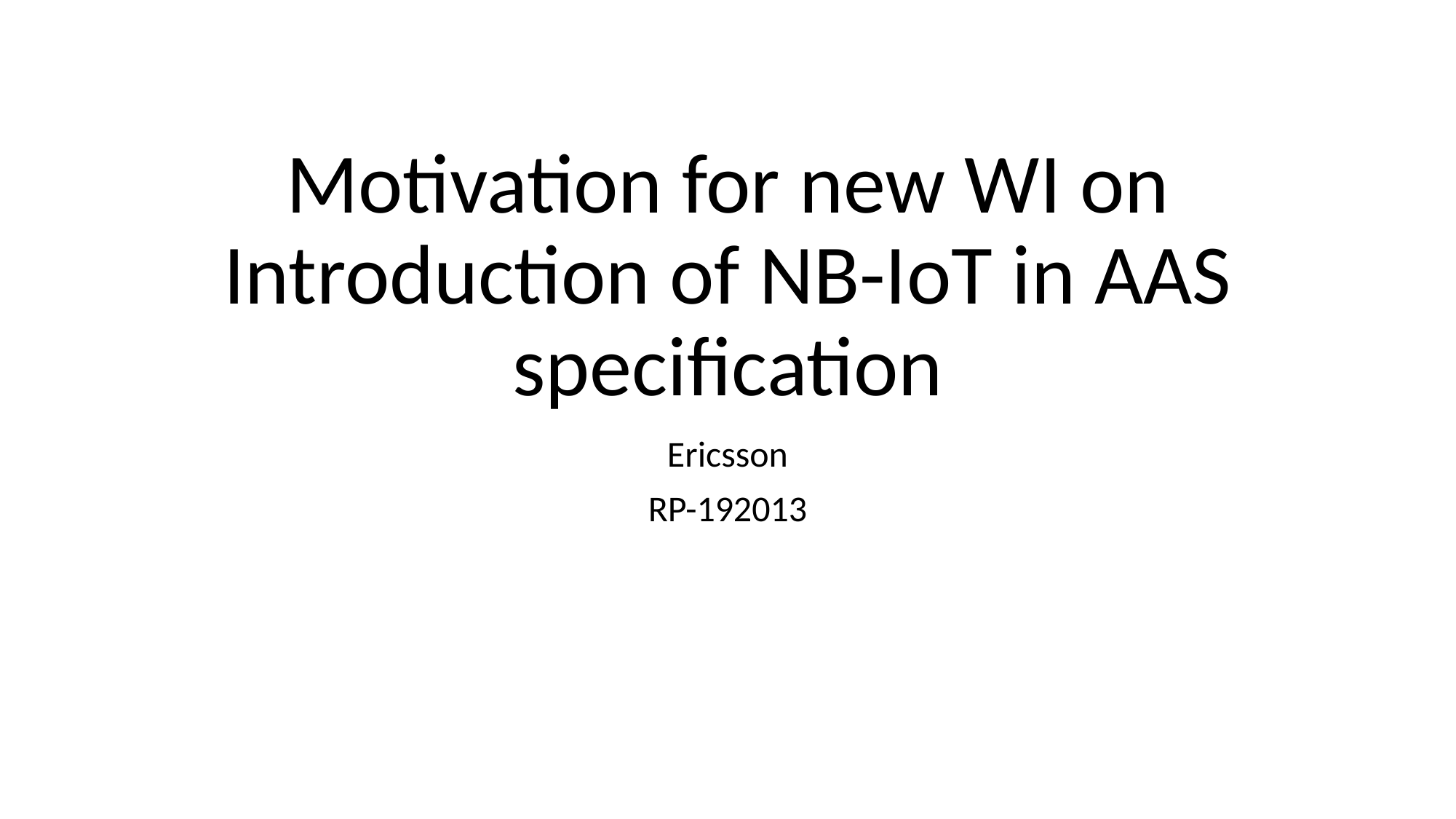

# Motivation for new WI on Introduction of NB-IoT in AAS specification
Ericsson
RP-192013